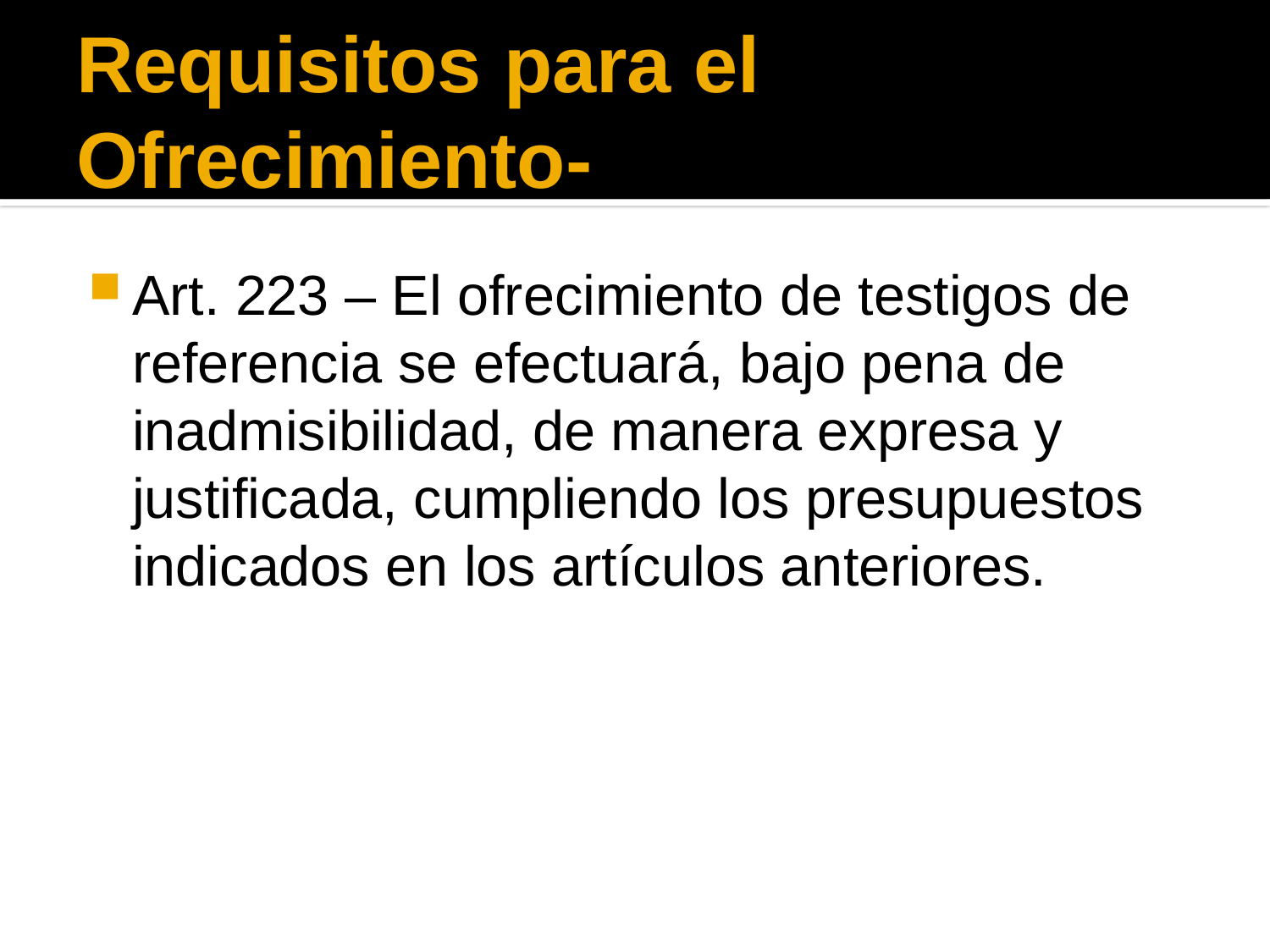

# Requisitos para el Ofrecimiento-
Art. 223 – El ofrecimiento de testigos de referencia se efectuará, bajo pena de inadmisibilidad, de manera expresa y justificada, cumpliendo los presupuestos indicados en los artículos anteriores.